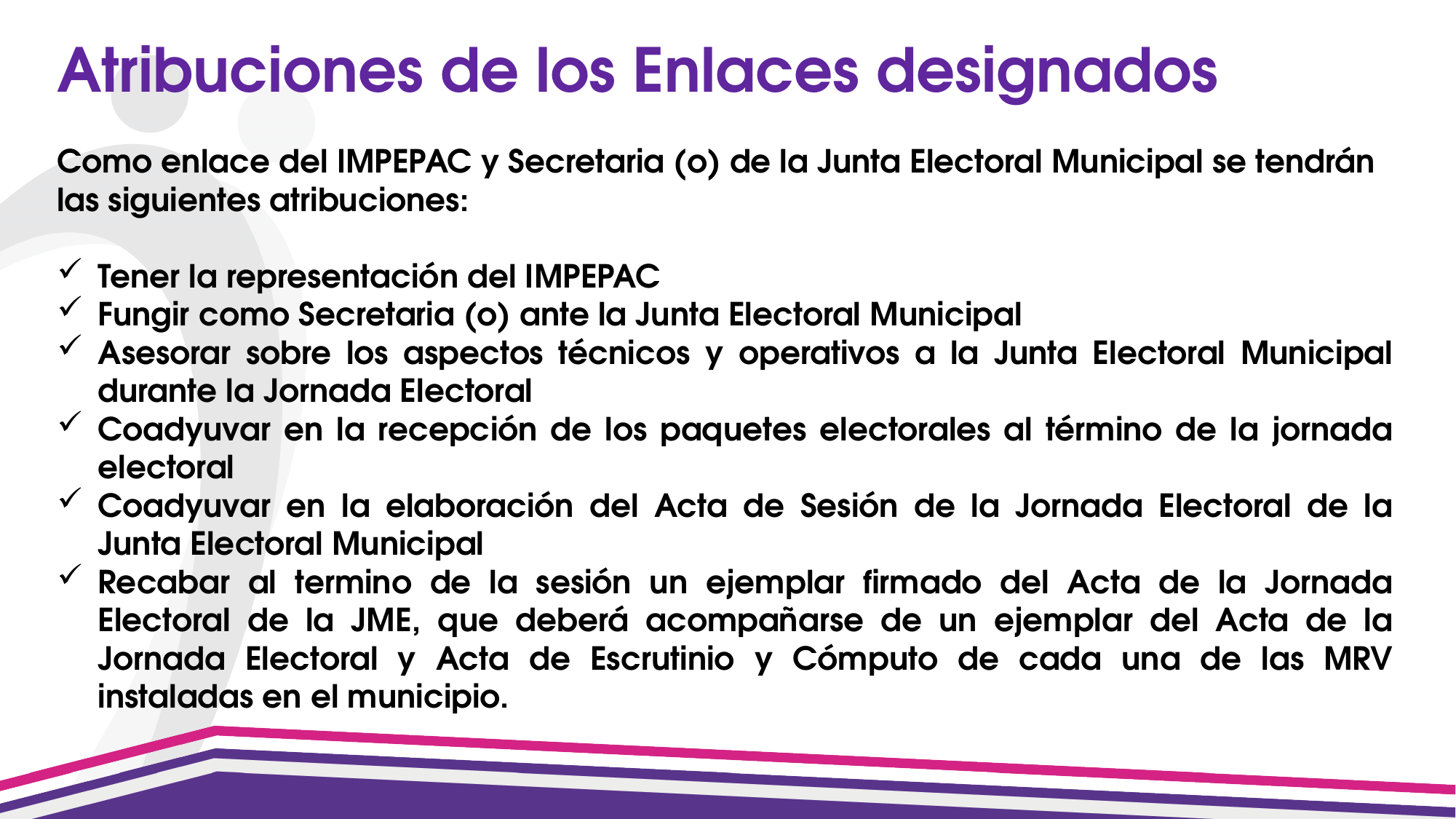

Atribuciones de los Enlaces designados
Como enlace del IMPEPAC y Secretaria (o) de la Junta Electoral Municipal se tendrán las siguientes atribuciones:

Tener la representación del IMPEPAC
Fungir como Secretaria (o) ante la Junta Electoral Municipal
Asesorar sobre los aspectos técnicos y operativos a la Junta Electoral Municipal durante la Jornada Electoral
Coadyuvar en la recepción de los paquetes electorales al término de la jornada electoral
Coadyuvar en la elaboración del Acta de Sesión de la Jornada Electoral de la Junta Electoral Municipal
Recabar al termino de la sesión un ejemplar firmado del Acta de la Jornada Electoral de la JME, que deberá acompañarse de un ejemplar del Acta de la Jornada Electoral y Acta de Escrutinio y Cómputo de cada una de las MRV instaladas en el municipio.